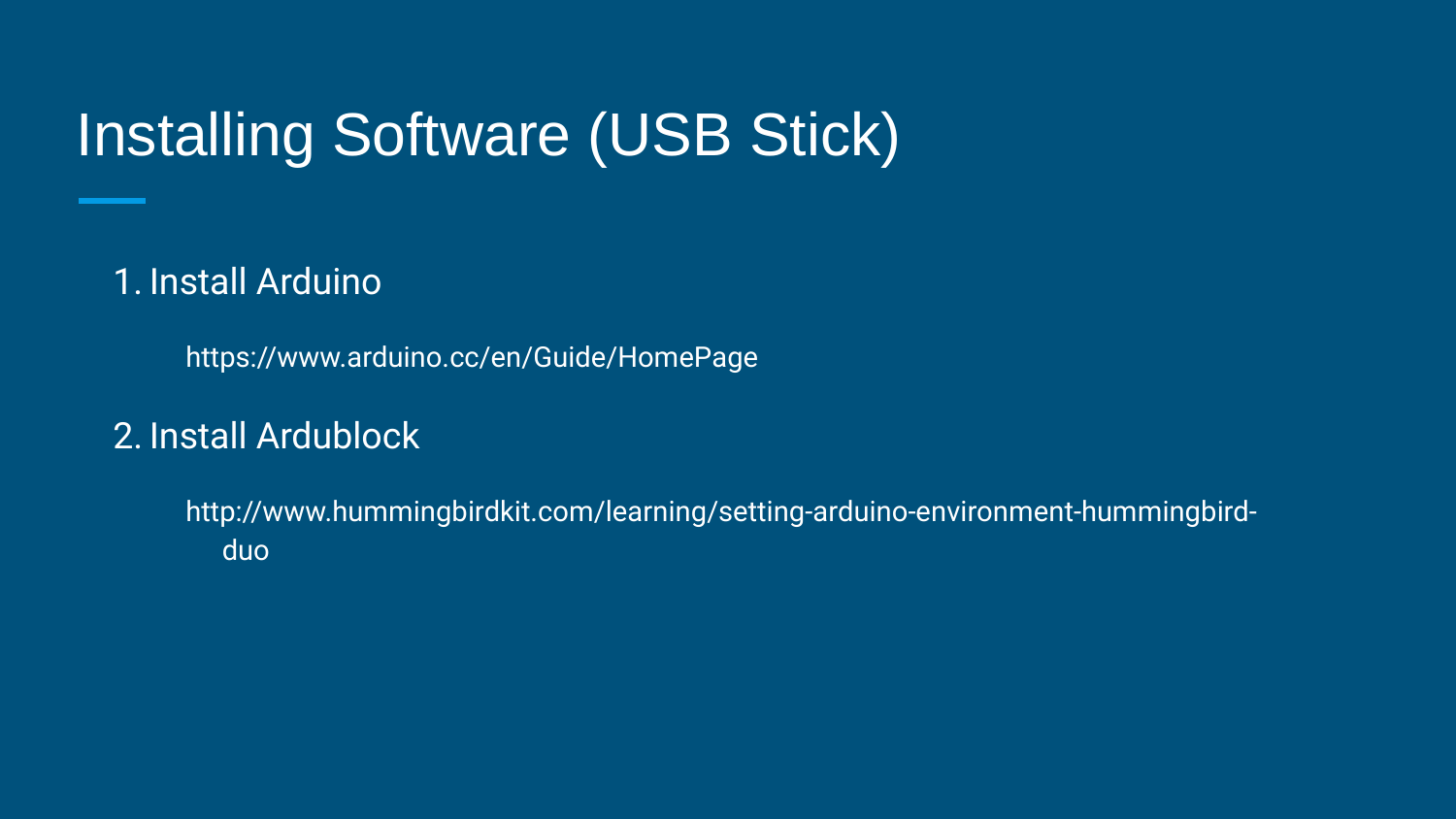

# Installing Software (USB Stick)
Install Arduino
https://www.arduino.cc/en/Guide/HomePage
Install Ardublock
http://www.hummingbirdkit.com/learning/setting-arduino-environment-hummingbird-duo